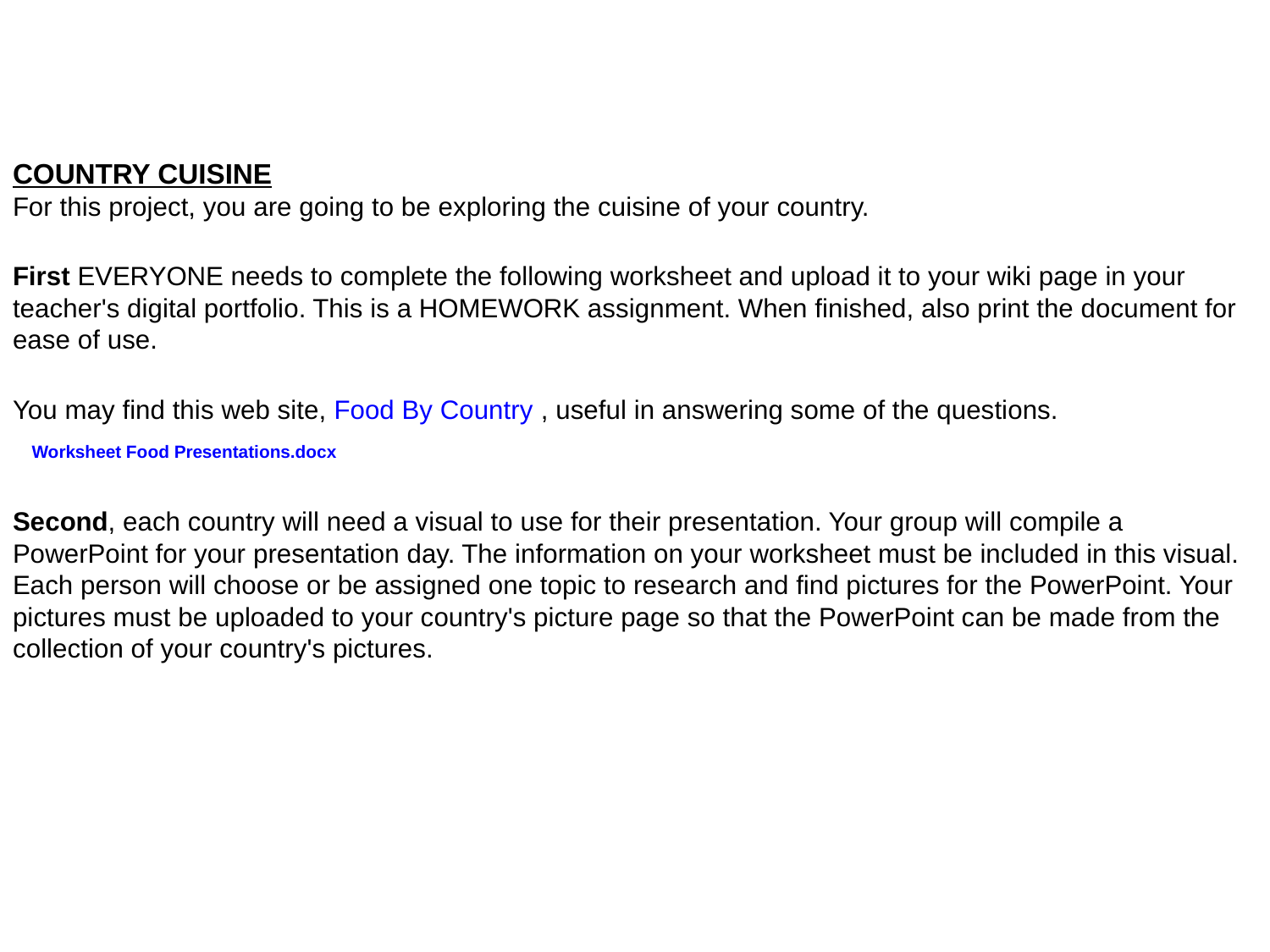

COUNTRY CUISINE
For this project, you are going to be exploring the cuisine of your country.
First EVERYONE needs to complete the following worksheet and upload it to your wiki page in your teacher's digital portfolio. This is a HOMEWORK assignment. When finished, also print the document for ease of use.
You may find this web site, Food By Country , useful in answering some of the questions.
   Worksheet Food Presentations.docx
Second, each country will need a visual to use for their presentation. Your group will compile a PowerPoint for your presentation day. The information on your worksheet must be included in this visual. Each person will choose or be assigned one topic to research and find pictures for the PowerPoint. Your pictures must be uploaded to your country's picture page so that the PowerPoint can be made from the collection of your country's pictures.